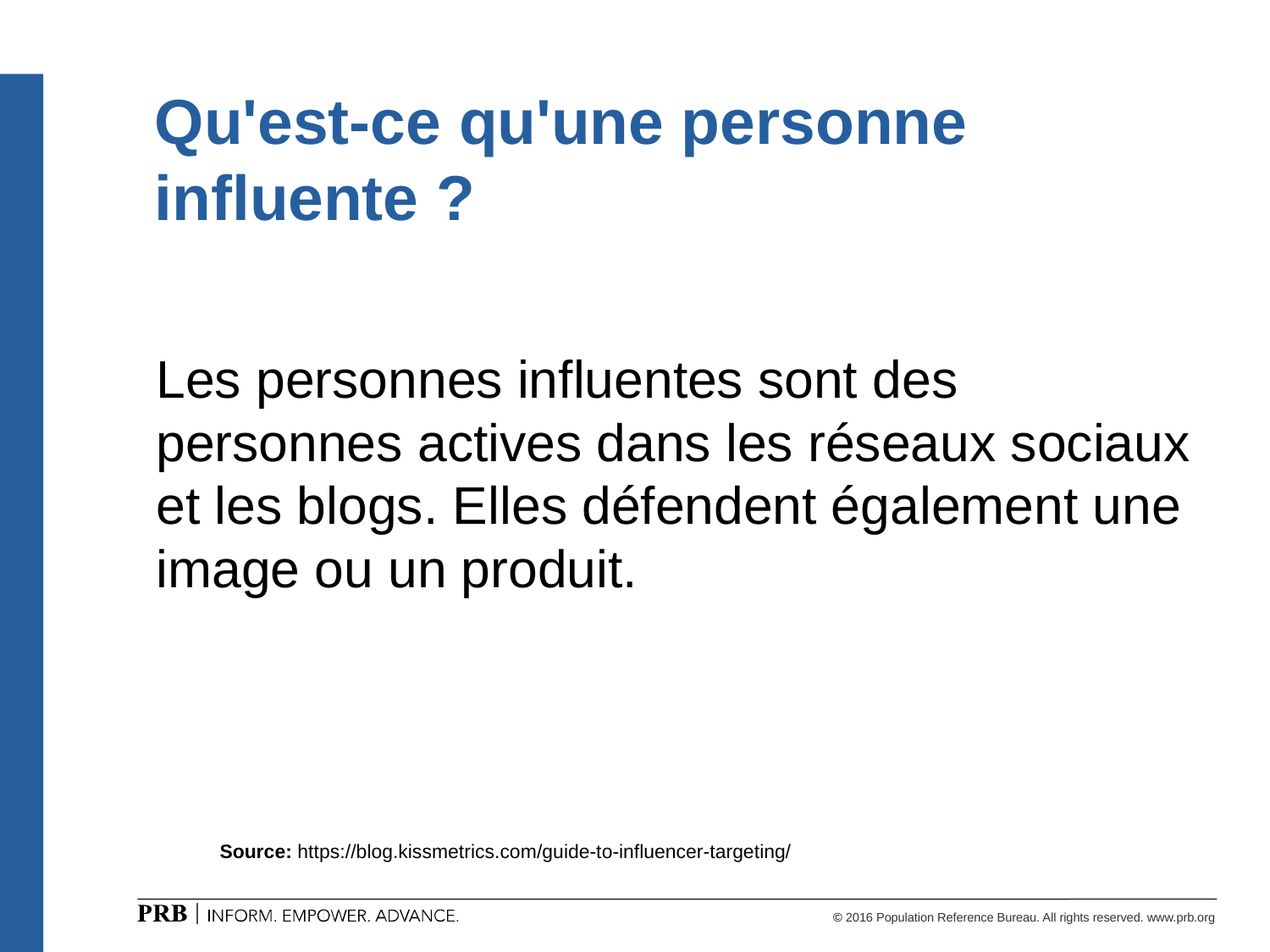

# Qu'est-ce qu'une personne influente ?
Les personnes influentes sont des personnes actives dans les réseaux sociaux et les blogs. Elles défendent également une image ou un produit.

Source: https://blog.kissmetrics.com/guide-to-influencer-targeting/